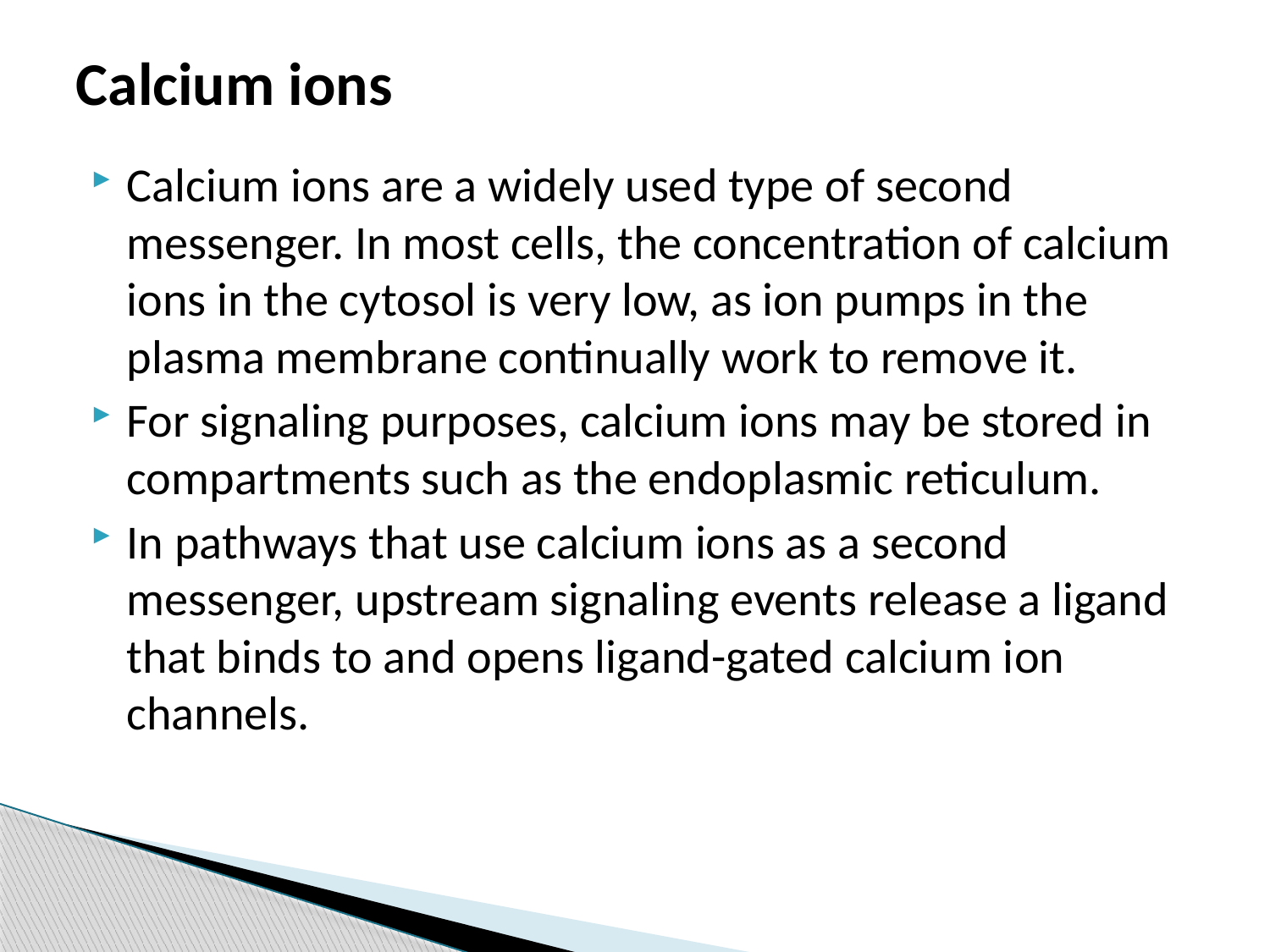

# Calcium ions
Calcium ions are a widely used type of second messenger. In most cells, the concentration of calcium ions in the cytosol is very low, as ion pumps in the plasma membrane continually work to remove it.
For signaling purposes, calcium ions may be stored in compartments such as the endoplasmic reticulum.
In pathways that use calcium ions as a second messenger, upstream signaling events release a ligand that binds to and opens ligand-gated calcium ion channels.